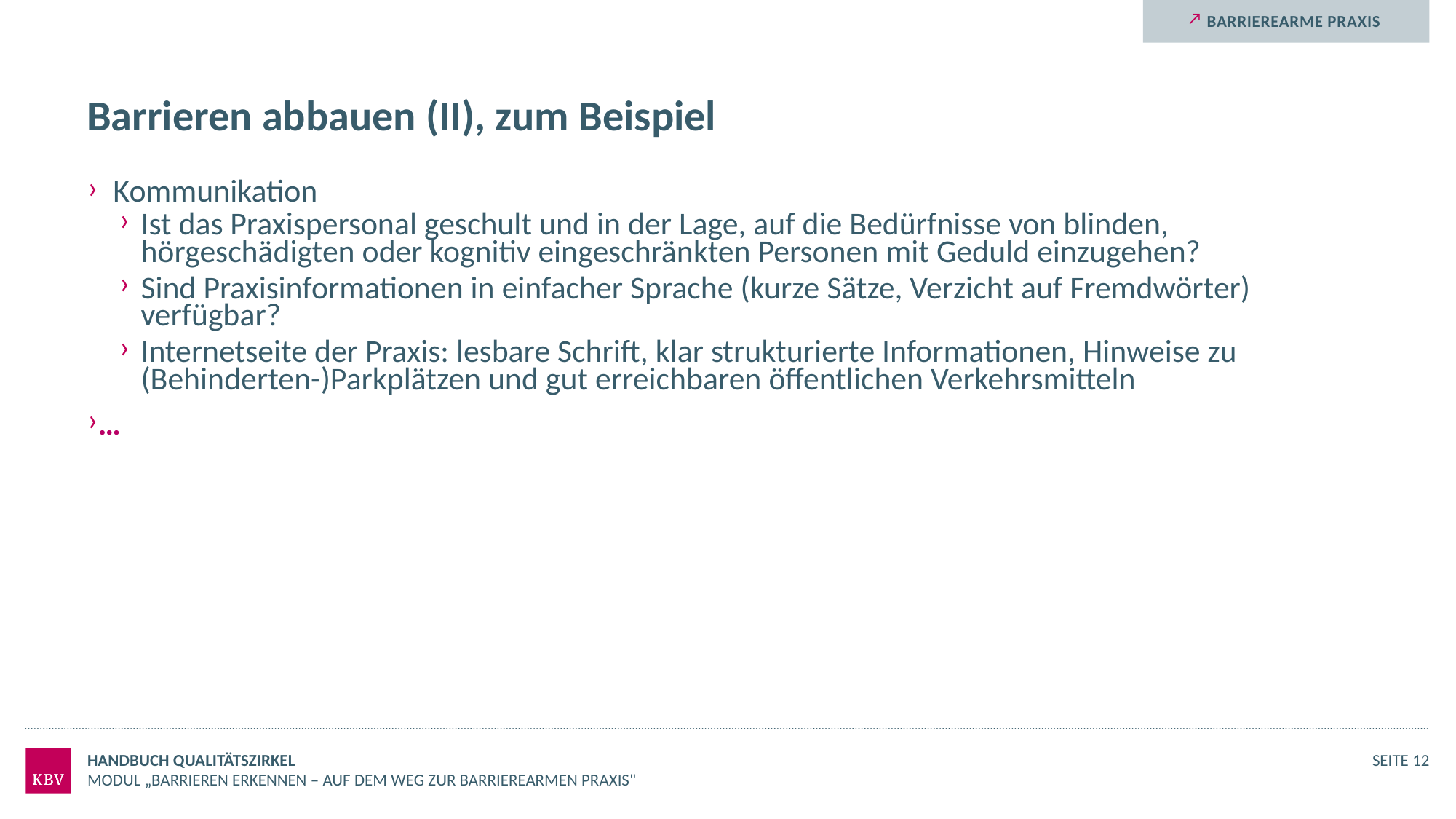

Barrierearme Praxis
# Barrieren abbauen (II), zum Beispiel
Kommunikation
Ist das Praxispersonal geschult und in der Lage, auf die Bedürfnisse von blinden, hörgeschädigten oder kognitiv eingeschränkten Personen mit Geduld einzugehen?
Sind Praxisinformationen in einfacher Sprache (kurze Sätze, Verzicht auf Fremdwörter) verfügbar?
Internetseite der Praxis: lesbare Schrift, klar strukturierte Informationen, Hinweise zu (Behinderten-)Parkplätzen und gut erreichbaren öffentlichen Verkehrsmitteln
…

Handbuch Qualitätszirkel
Seite 12
Modul „Barrieren erkennen – auf dem Weg zur barrierearmen Praxis"